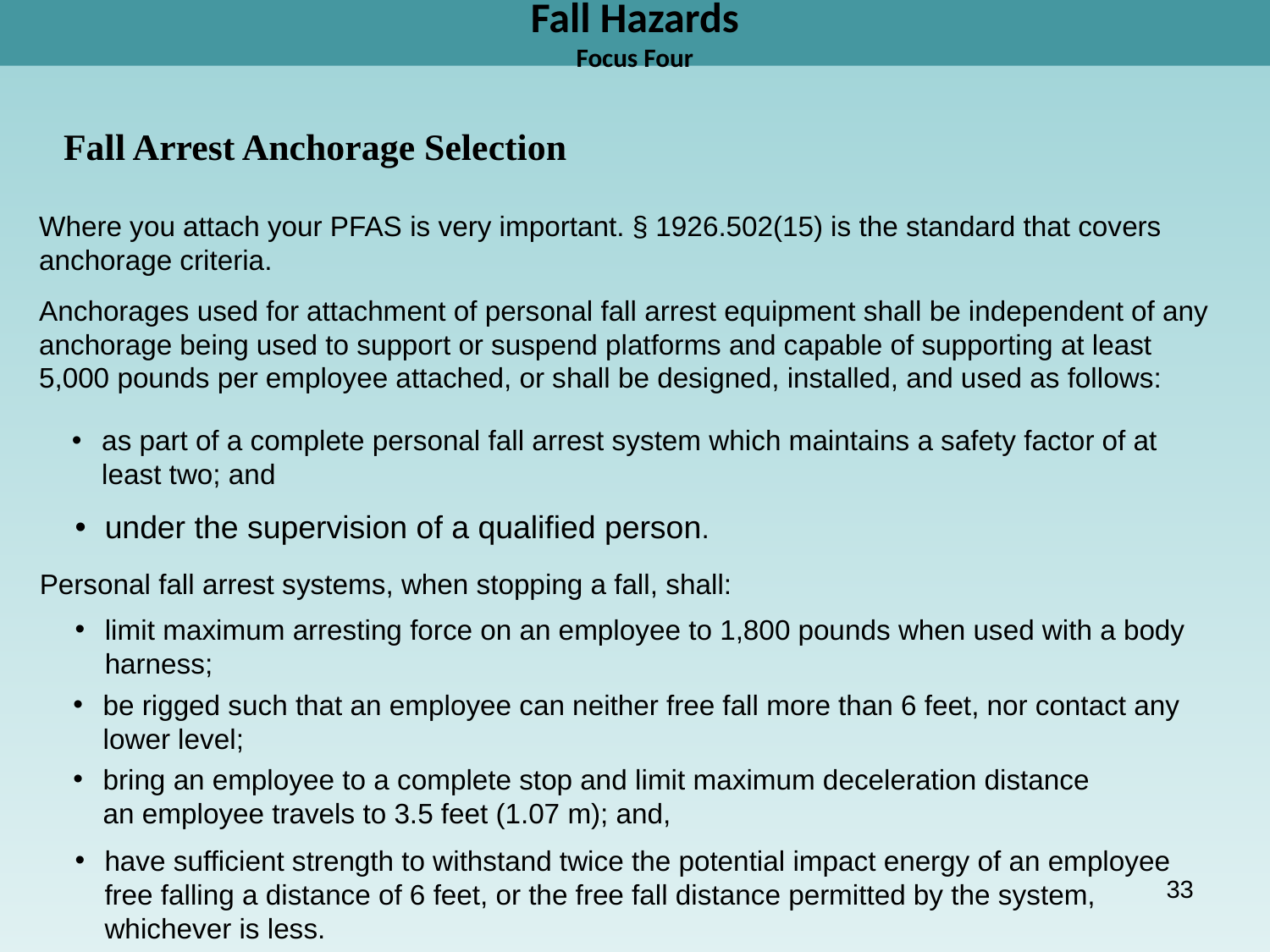

Fall Hazards
Focus Four
Fall Arrest Anchorage Selection
Where you attach your PFAS is very important. § 1926.502(15) is the standard that covers anchorage criteria.
Anchorages used for attachment of personal fall arrest equipment shall be independent of any anchorage being used to support or suspend platforms and capable of supporting at least 5,000 pounds per employee attached, or shall be designed, installed, and used as follows:
as part of a complete personal fall arrest system which maintains a safety factor of at least two; and
under the supervision of a qualified person.
Personal fall arrest systems, when stopping a fall, shall:
limit maximum arresting force on an employee to 1,800 pounds when used with a body harness;
be rigged such that an employee can neither free fall more than 6 feet, nor contact any lower level;
bring an employee to a complete stop and limit maximum deceleration distance an employee travels to 3.5 feet (1.07 m); and,
have sufficient strength to withstand twice the potential impact energy of an employee free falling a distance of 6 feet, or the free fall distance permitted by the system, whichever is less.
33